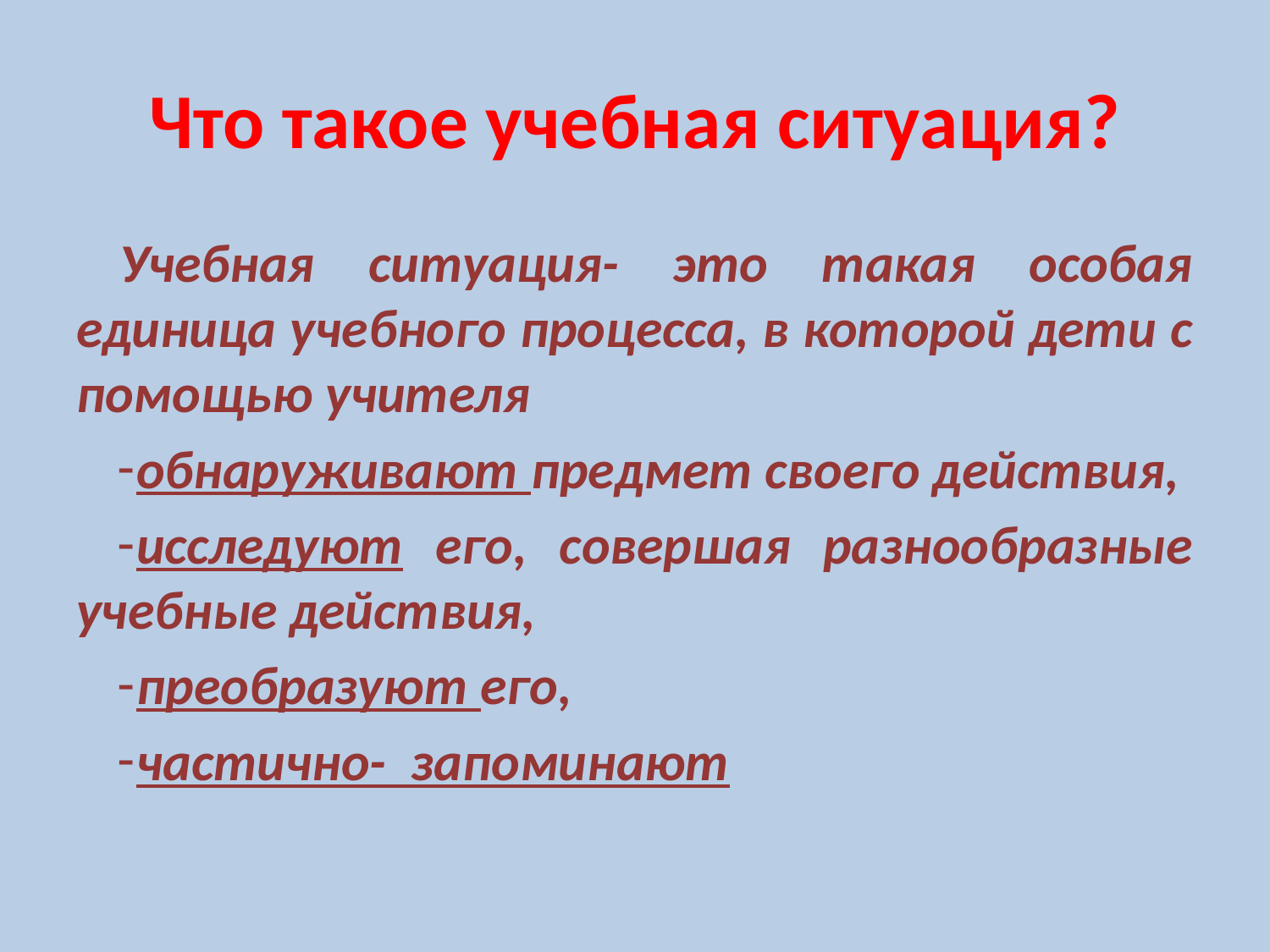

# Что такое учебная ситуация?
Учебная ситуация- это такая особая единица учебного процесса, в которой дети с помощью учителя
обнаруживают предмет своего действия,
исследуют его, совершая разнообразные учебные действия,
преобразуют его,
частично-  запоминают